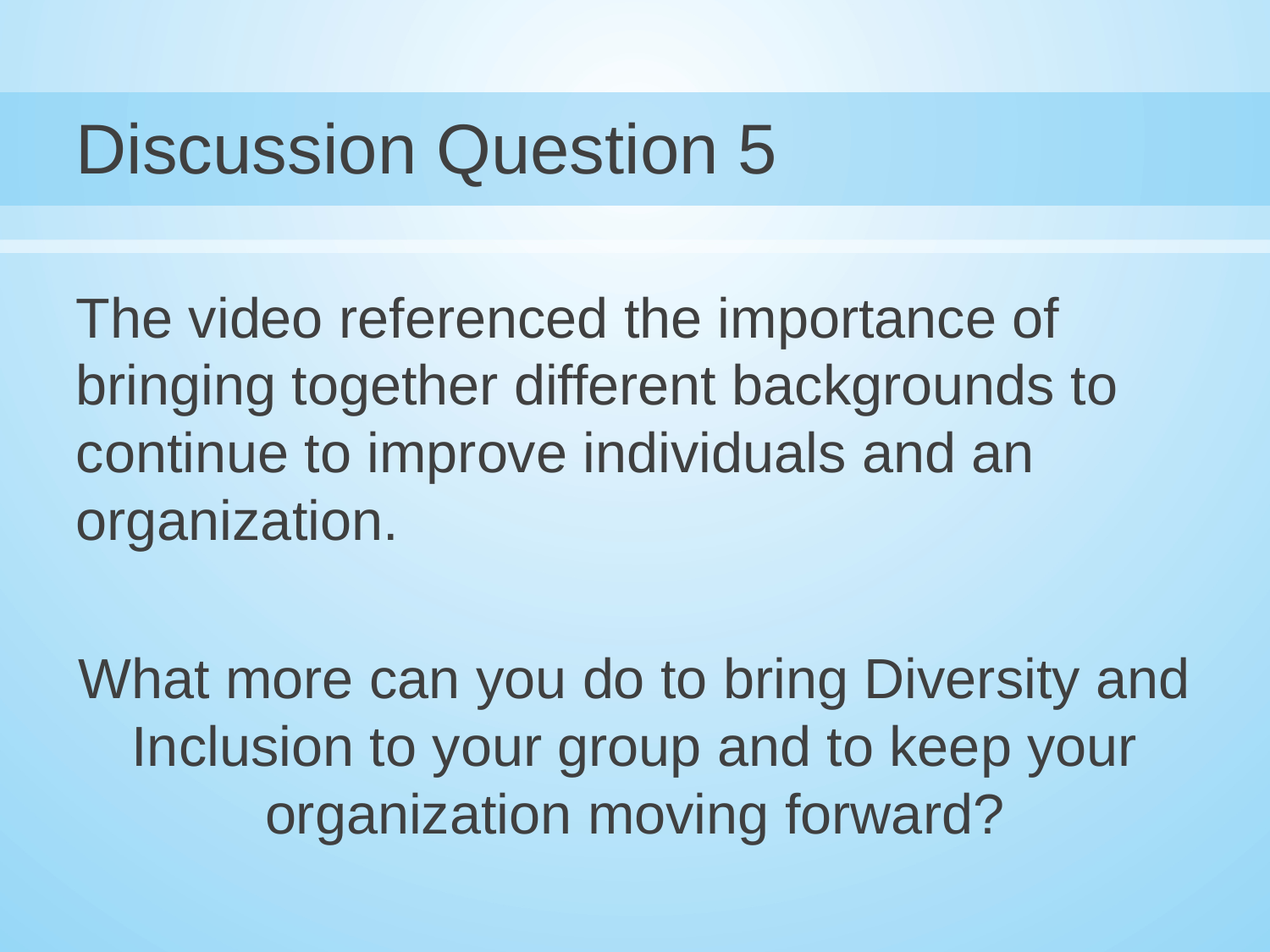

# Discussion Question 5
The video referenced the importance of bringing together different backgrounds to continue to improve individuals and an organization.

What more can you do to bring Diversity and Inclusion to your group and to keep your organization moving forward?